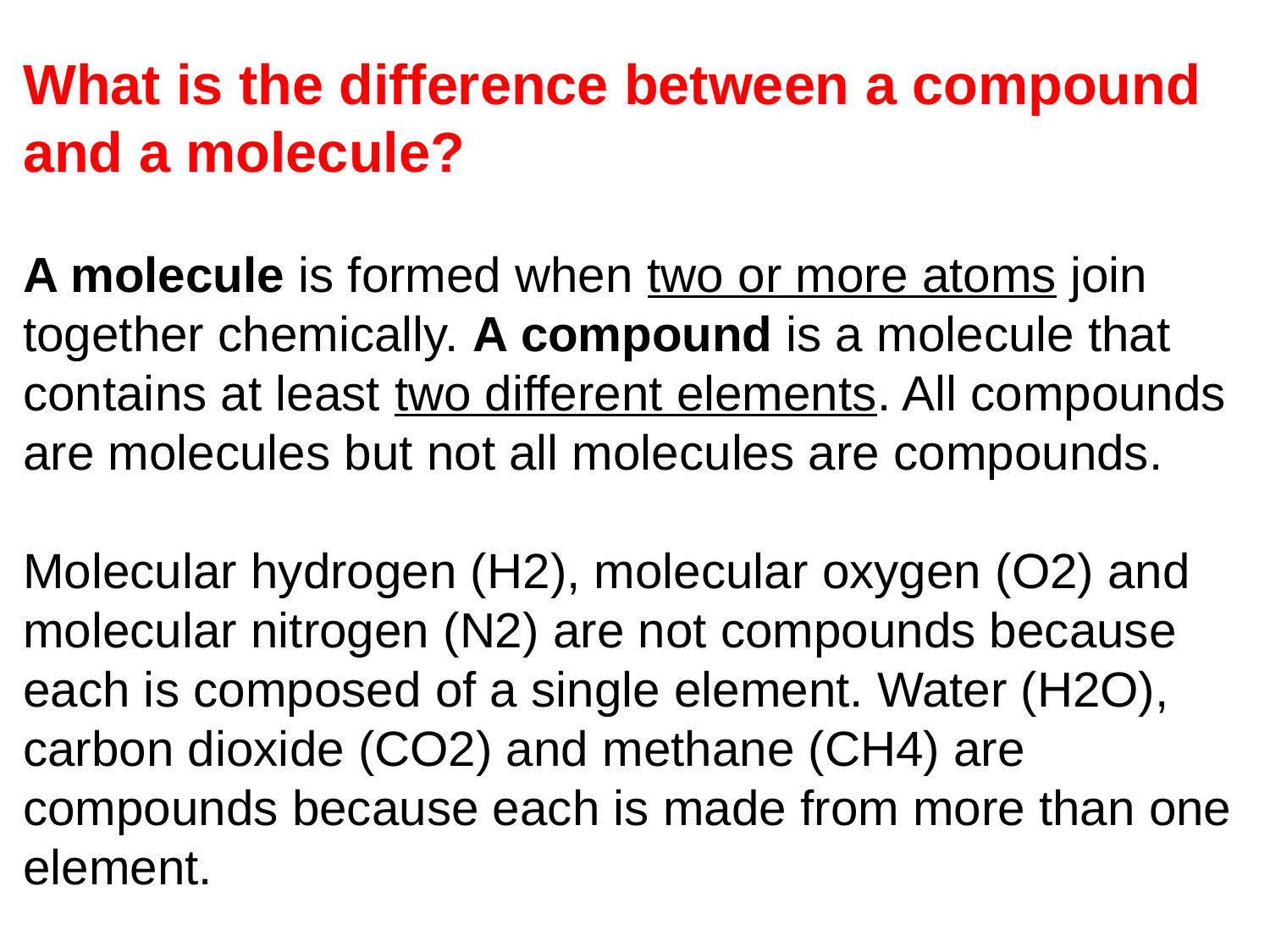

What is the difference between a compound and a molecule?

A molecule is formed when two or more atoms join together chemically. A compound is a molecule that contains at least two different elements. All compounds are molecules but not all molecules are compounds.

Molecular hydrogen (H2), molecular oxygen (O2) and molecular nitrogen (N2) are not compounds because each is composed of a single element. Water (H2O), carbon dioxide (CO2) and methane (CH4) are compounds because each is made from more than one element.